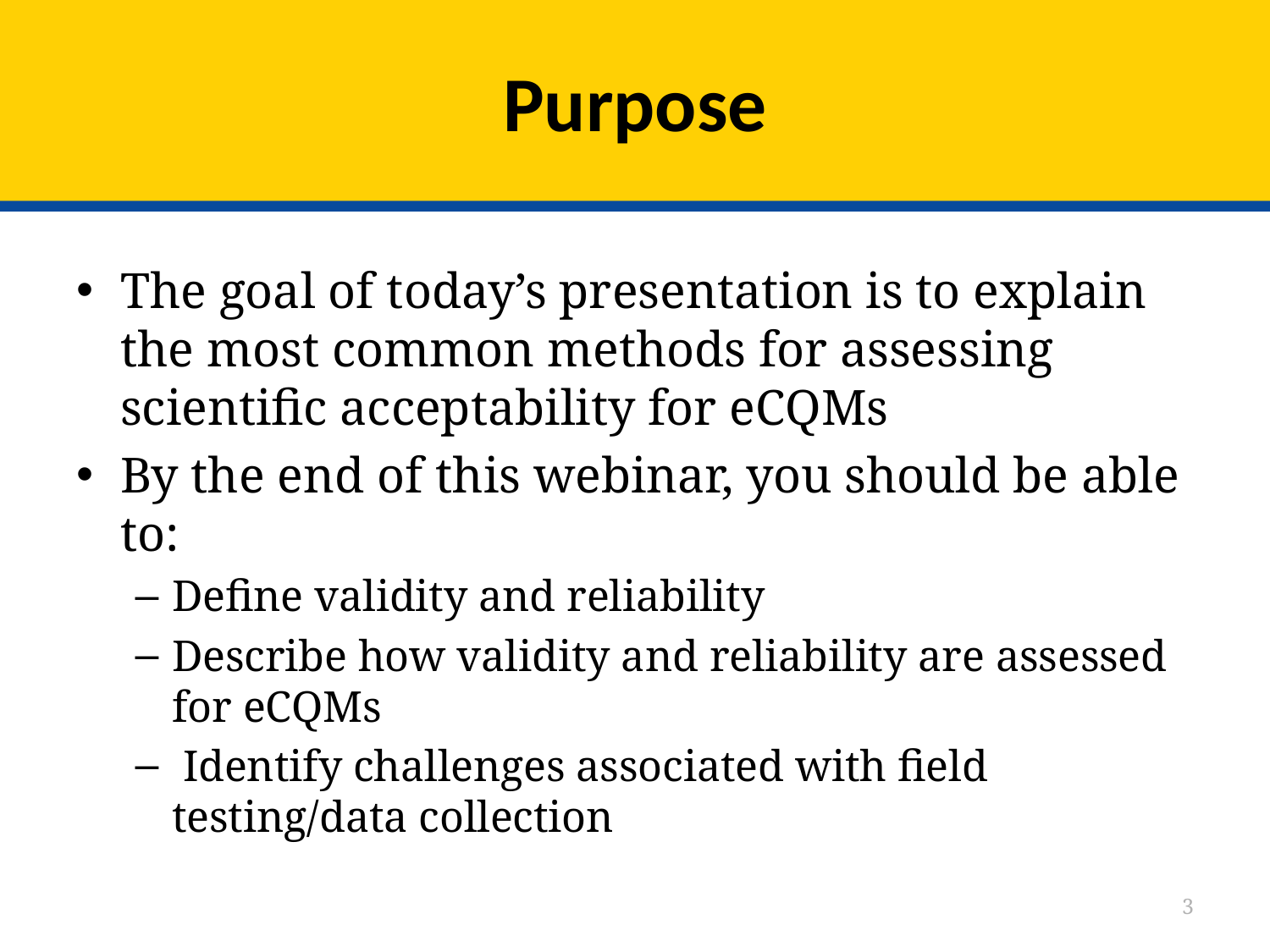

# Purpose
The goal of today’s presentation is to explain the most common methods for assessing scientific acceptability for eCQMs
By the end of this webinar, you should be able to:
Define validity and reliability
Describe how validity and reliability are assessed for eCQMs
 Identify challenges associated with field testing/data collection
3